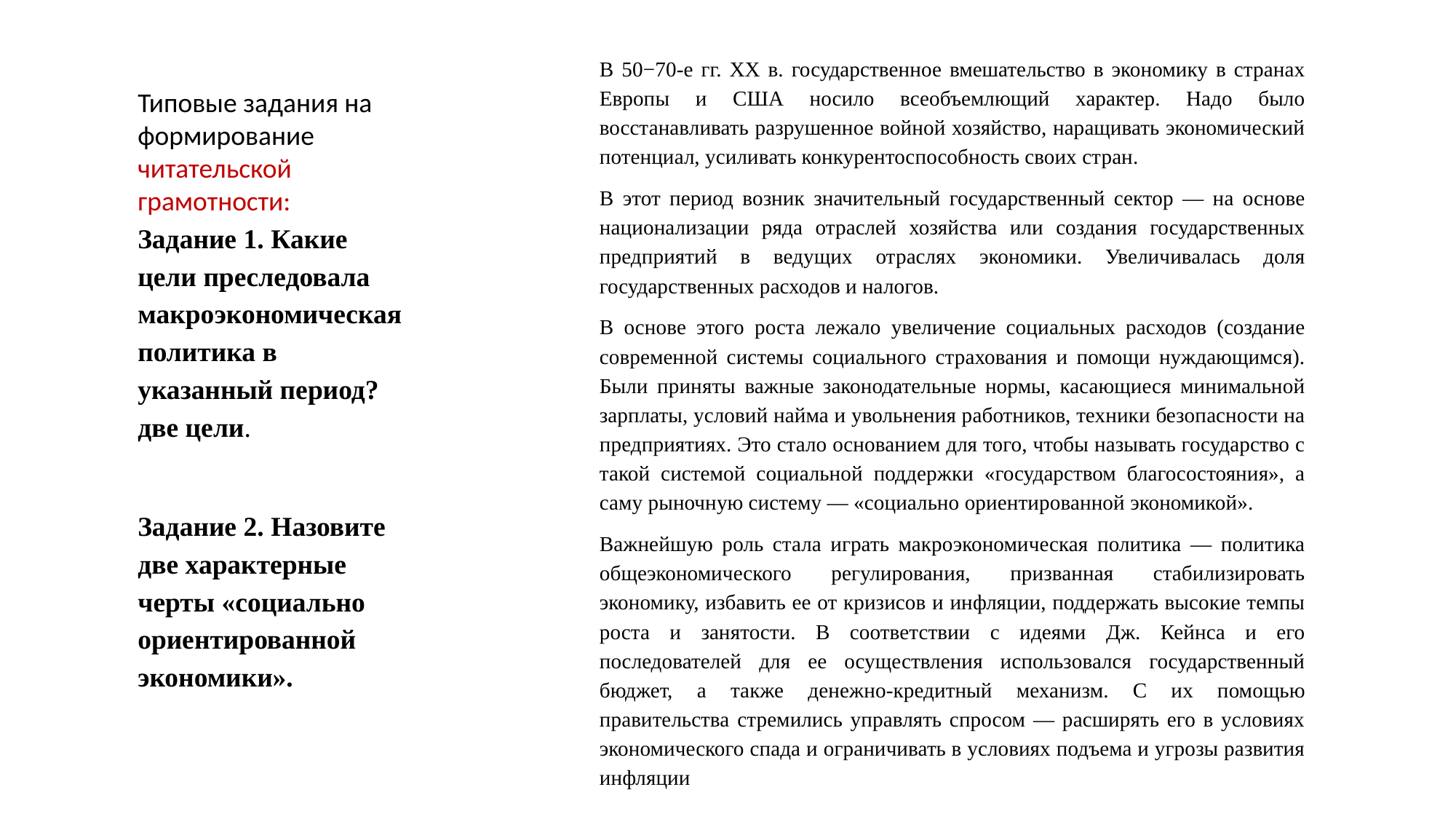

В 50−70-е гг. XX в. государственное вмешательство в экономику в странах Европы и США носило всеобъемлющий характер. Надо было восстанавливать разрушенное войной хозяйство, наращивать экономический потенциал, усиливать конкурентоспособность своих стран.
В этот период возник значительный государственный сектор — на основе национализации ряда отраслей хозяйства или создания государственных предприятий в ведущих отраслях экономики. Увеличивалась доля государственных расходов и налогов.
В основе этого роста лежало увеличение социальных расходов (создание современной системы социального страхования и помощи нуждающимся). Были приняты важные законодательные нормы, касающиеся минимальной зарплаты, условий найма и увольнения работников, техники безопасности на предприятиях. Это стало основанием для того, чтобы называть государство с такой системой социальной поддержки «государством благосостояния», а саму рыночную систему — «социально ориентированной экономикой».
Важнейшую роль стала играть макроэкономическая политика — политика общеэкономического регулирования, призванная стабилизировать экономику, избавить ее от кризисов и инфляции, поддержать высокие темпы роста и занятости. В соответствии с идеями Дж. Кейнса и его последователей для ее осуществления использовался государственный бюджет, а также денежно-кредитный механизм. С их помощью правительства стремились управлять спросом — расширять его в условиях экономического спада и ограничивать в условиях подъема и угрозы развития инфляции
Типовые задания на формирование читательской грамотности:
Задание 1. Какие цели преследовала макроэкономическая политика в указанный период? две цели.

Задание 2. Назовите две характерные черты «социально ориентированной экономики».